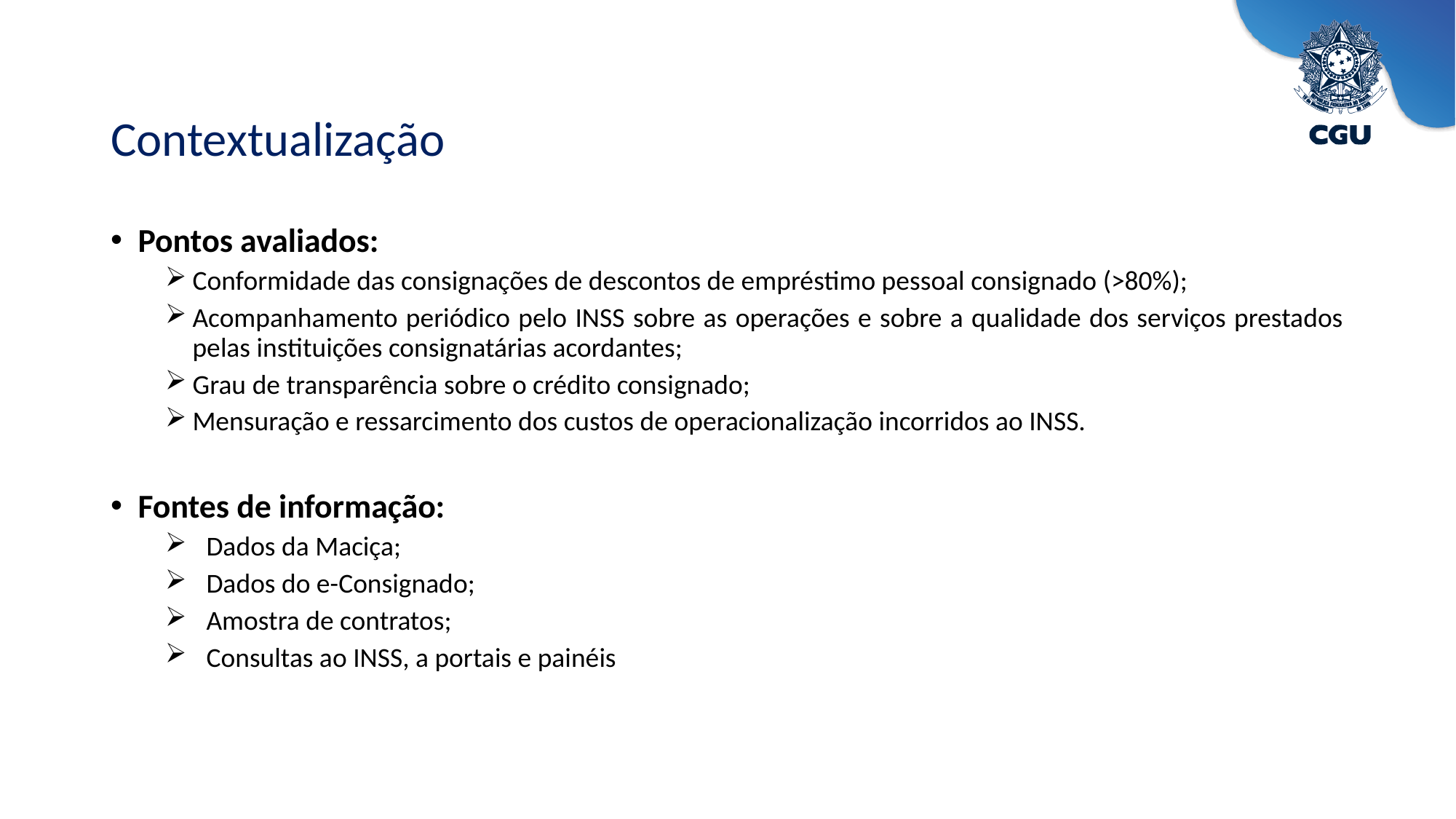

Contextualização
Pontos avaliados:
Conformidade das consignações de descontos de empréstimo pessoal consignado (>80%);
Acompanhamento periódico pelo INSS sobre as operações e sobre a qualidade dos serviços prestados pelas instituições consignatárias acordantes;
Grau de transparência sobre o crédito consignado;
Mensuração e ressarcimento dos custos de operacionalização incorridos ao INSS.

Fontes de informação:
Dados da Maciça;
Dados do e-Consignado;
Amostra de contratos;
Consultas ao INSS, a portais e painéis